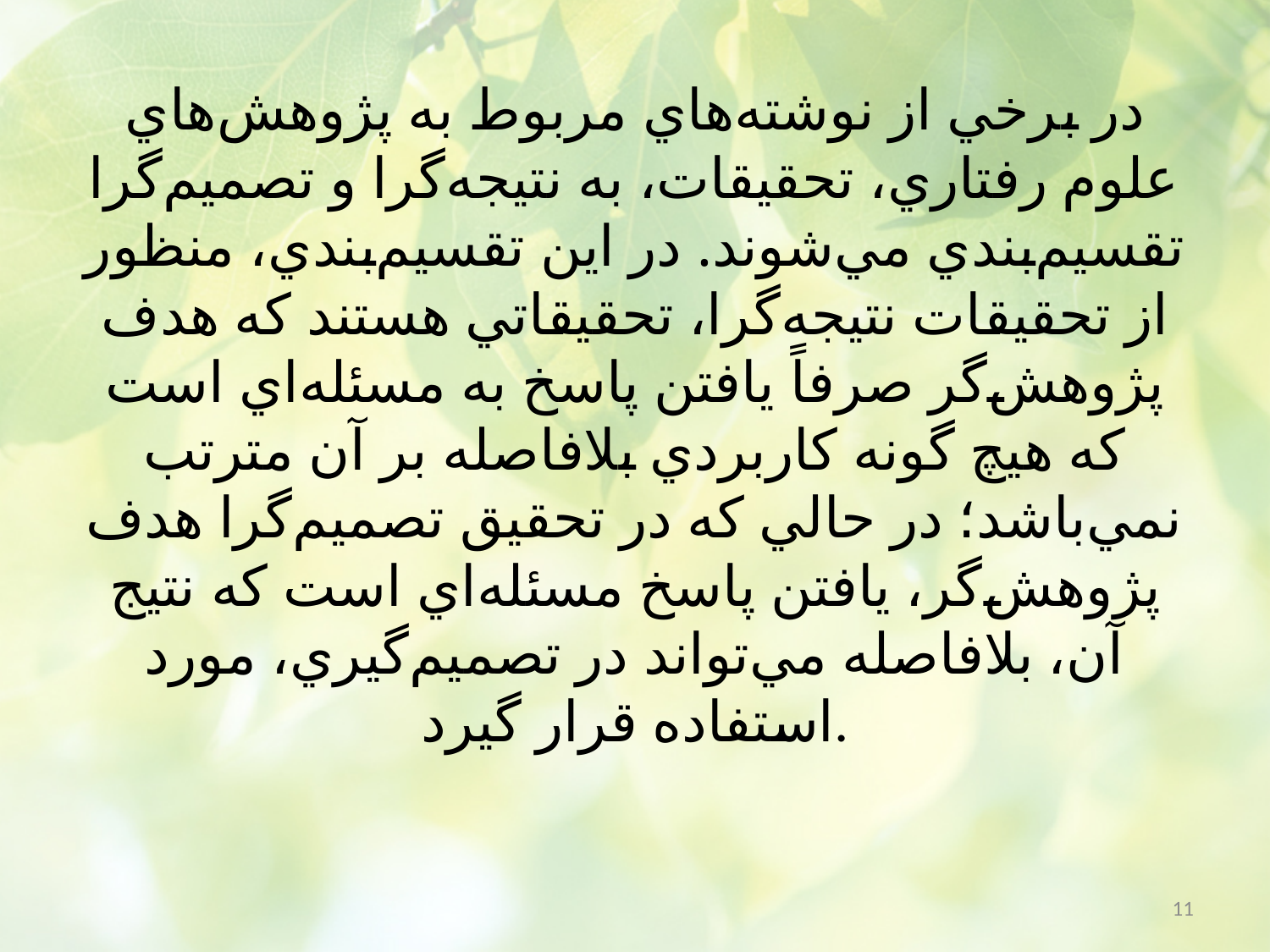

# در برخي از نوشته‌هاي مربوط به پژوهش‌هاي علوم رفتاري، تحقيقات، به نتيجه‌گرا و تصميم‌گرا تقسيم‌بندي مي‌شوند. در اين تقسيم‌بندي، منظور از تحقيقات نتيجه‌گرا، تحقيقاتي هستند که هدف پژوهش‌گر صرفاً يافتن پاسخ به مسئله‌اي است که هيچ گونه کاربردي بلافاصله بر آن مترتب نمي‌باشد؛ در حالي که در تحقيق تصميم‌گرا هدف پژوهش‌گر، يافتن پاسخ مسئله‌اي است که نتيج آن، بلافاصله مي‌تواند در تصميم‌گيري، مورد استفاده قرار گيرد.
11